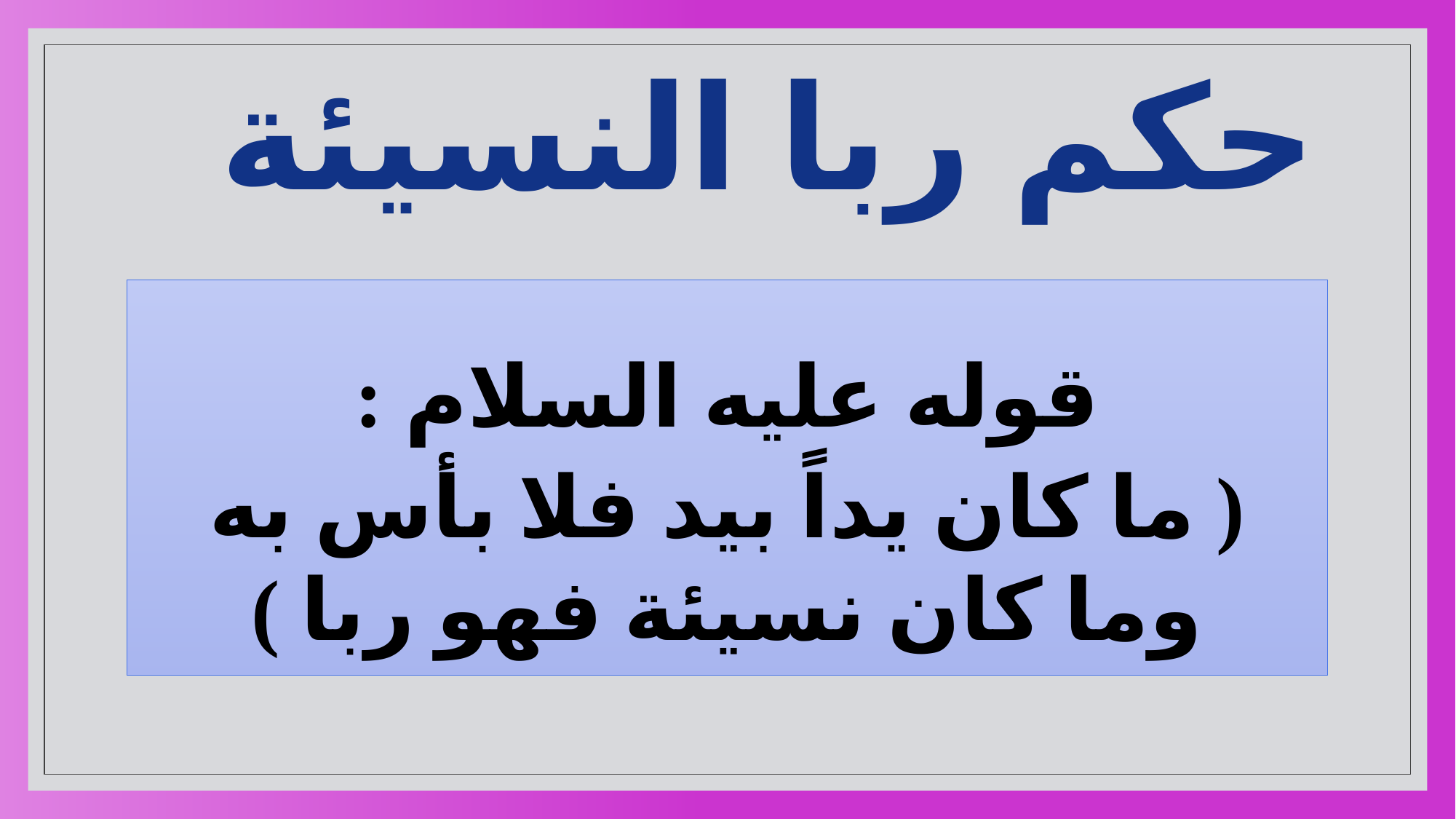

# حكم ربا النسيئة

قوله عليه السلام :
( ما كان يداً بيد فلا بأس به وما كان نسيئة فهو ربا )